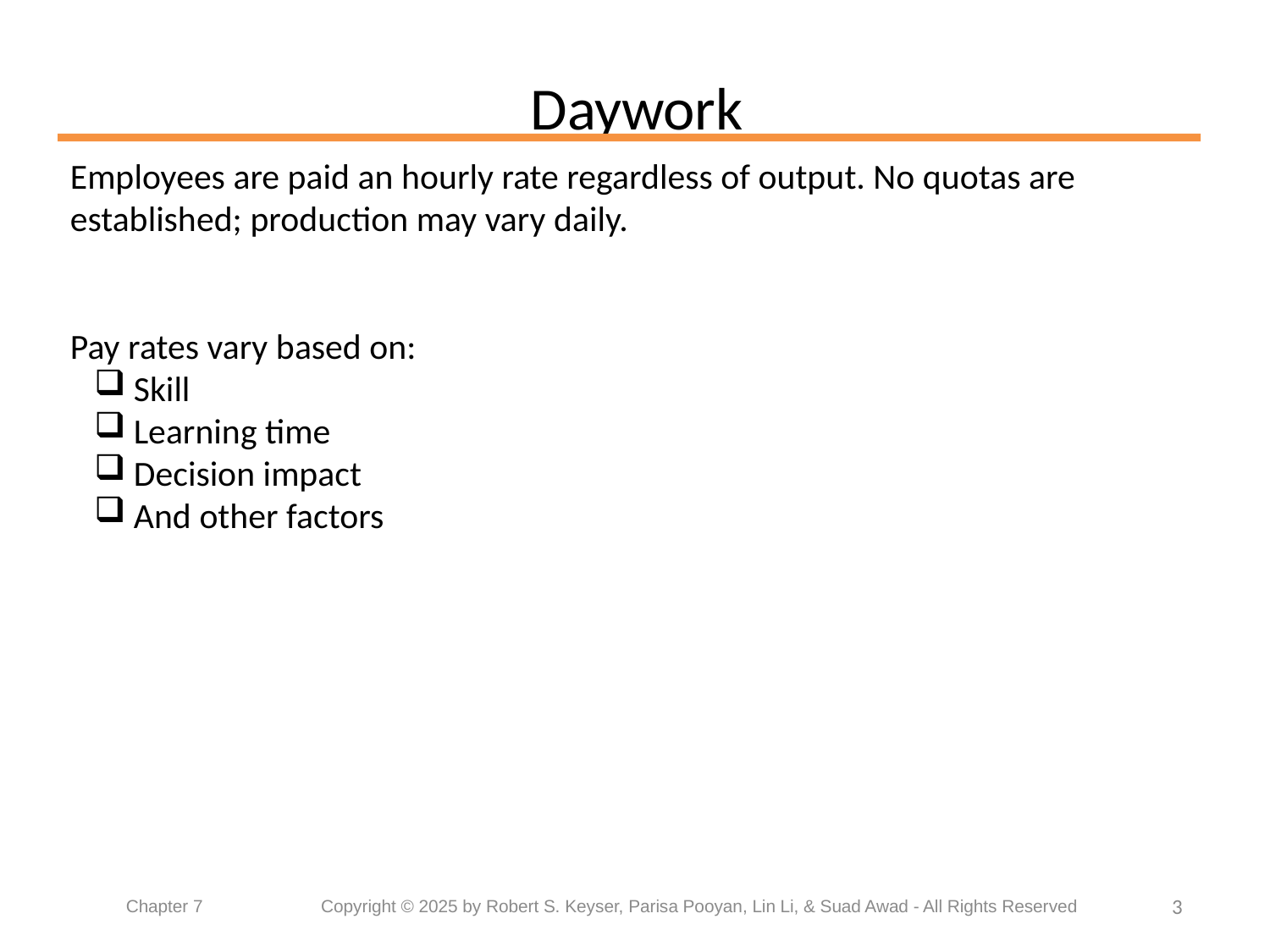

# Daywork

Employees are paid an hourly rate regardless of output. No quotas are established; production may vary daily.

Pay rates vary based on:
Skill
Learning time
Decision impact
And other factors

3
Chapter 7	              Copyright © 2025 by Robert S. Keyser, Parisa Pooyan, Lin Li, & Suad Awad - All Rights Reserved